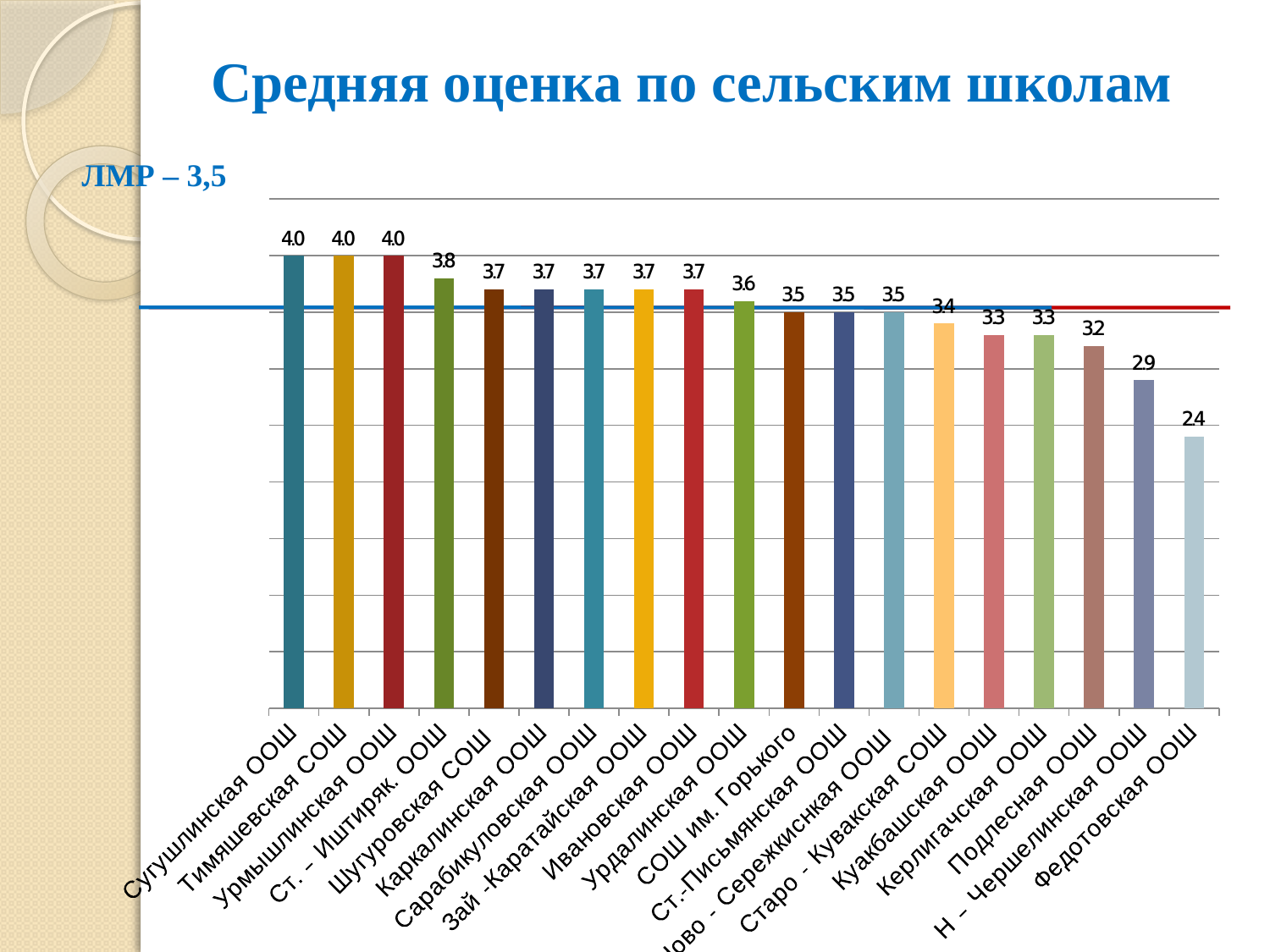

# Средняя оценка по сельским школам
ЛМР – 3,5

### Chart

| Category | Ряд 1 |
|---|---|
| Сугушлинская ООШ | 4.0 |
| Тимяшевская СОШ | 4.0 |
| Урмышлинская ООШ | 4.0 |
| Ст. – Иштиряк. ООШ | 3.8 |
| Шугуровская СОШ  | 3.7 |
| Каркалинская ООШ | 3.7 |
| Сарабикуловская ООШ | 3.7 |
| Зай -Каратайская ООШ | 3.7 |
| Ивановская ООШ | 3.7 |
| Урдалинская ООШ | 3.6 |
| СОШ им. Горького | 3.5 |
| Ст.-Письмянская ООШ | 3.5 |
| Ново - Сережкиснкая ООШ  | 3.5 |
| Старо - Кувакская СОШ | 3.4 |
| Куакбашская ООШ | 3.3 |
| Керлигачская ООШ | 3.3 |
| Подлесная ООШ | 3.2 |
| Н – Чершелинская ООШ | 2.9 |
| Федотовская ООШ | 2.4 |